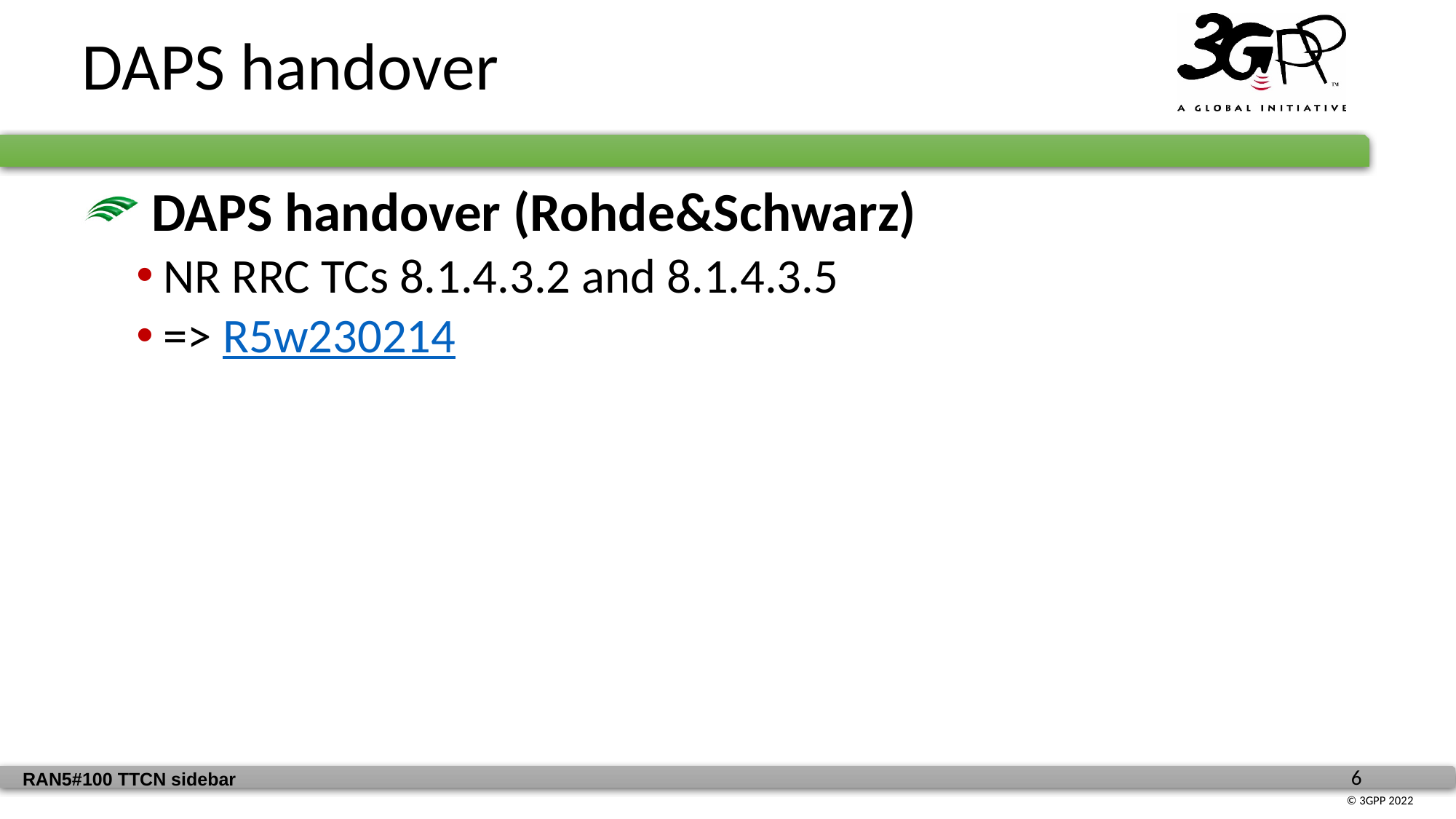

DAPS handover
 DAPS handover (Rohde&Schwarz)
NR RRC TCs 8.1.4.3.2 and 8.1.4.3.5
=> R5w230214